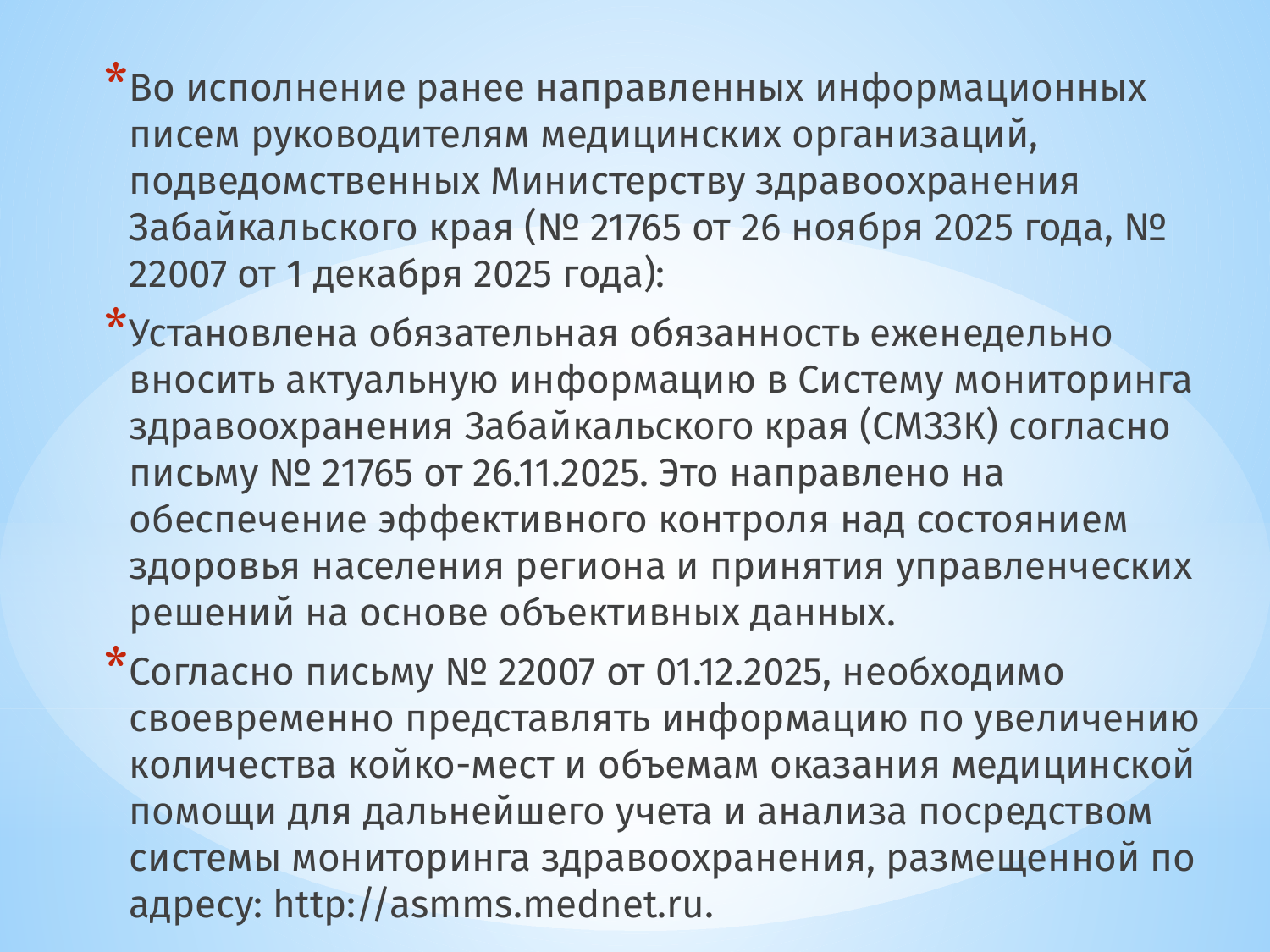

Во исполнение ранее направленных информационных писем руководителям медицинских организаций, подведомственных Министерству здравоохранения Забайкальского края (№ 21765 от 26 ноября 2025 года, № 22007 от 1 декабря 2025 года):
Установлена обязательная обязанность еженедельно вносить актуальную информацию в Систему мониторинга здравоохранения Забайкальского края (СМЗЗК) согласно письму № 21765 от 26.11.2025. Это направлено на обеспечение эффективного контроля над состоянием здоровья населения региона и принятия управленческих решений на основе объективных данных.
Согласно письму № 22007 от 01.12.2025, необходимо своевременно представлять информацию по увеличению количества койко-мест и объемам оказания медицинской помощи для дальнейшего учета и анализа посредством системы мониторинга здравоохранения, размещенной по адресу: http://asmms.mednet.ru.